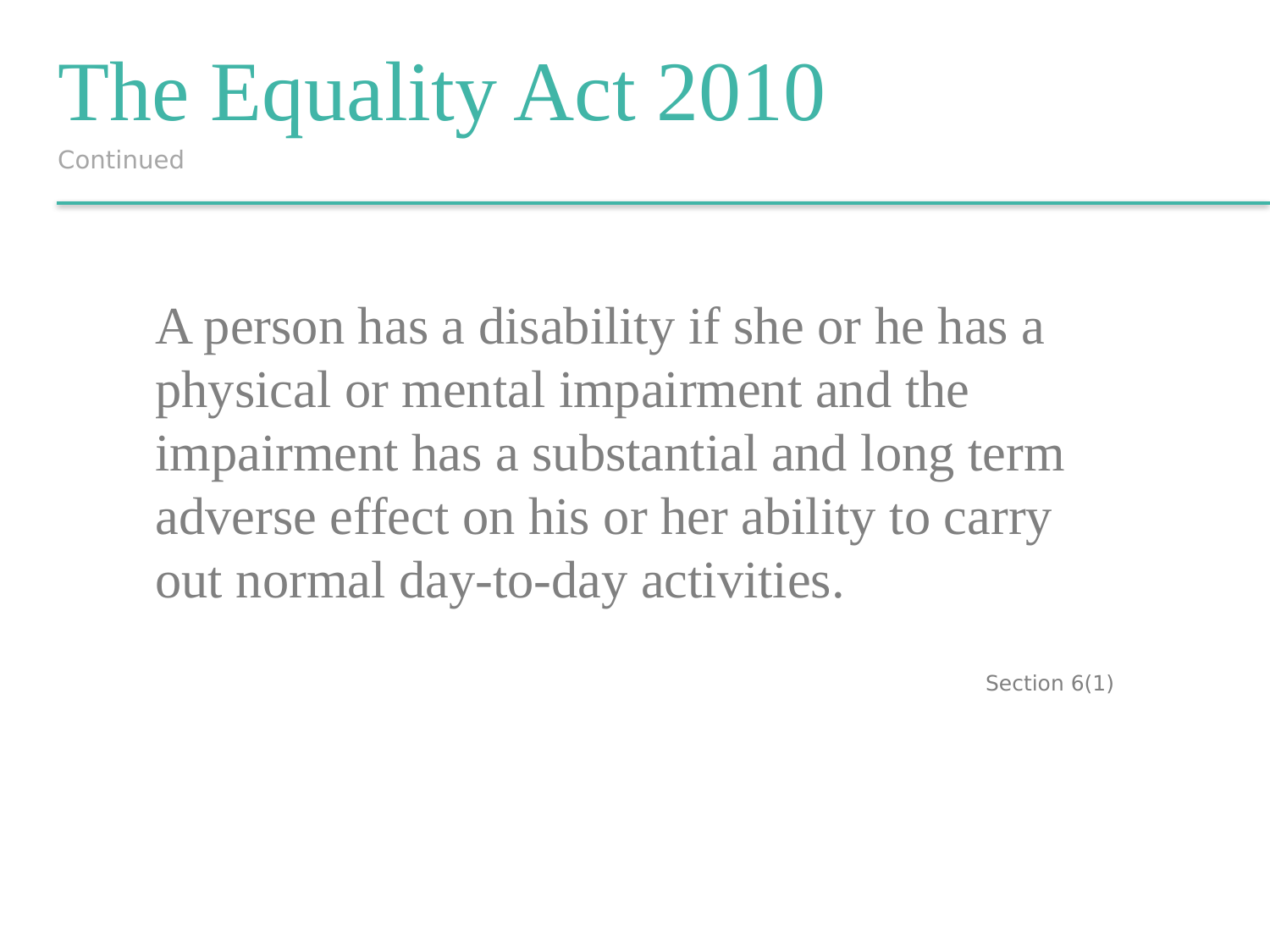

The Equality Act 2010
Continued
A person has a disability if she or he has a physical or mental impairment and the impairment has a substantial and long term adverse effect on his or her ability to carry out normal day-to-day activities.

Section 6(1)